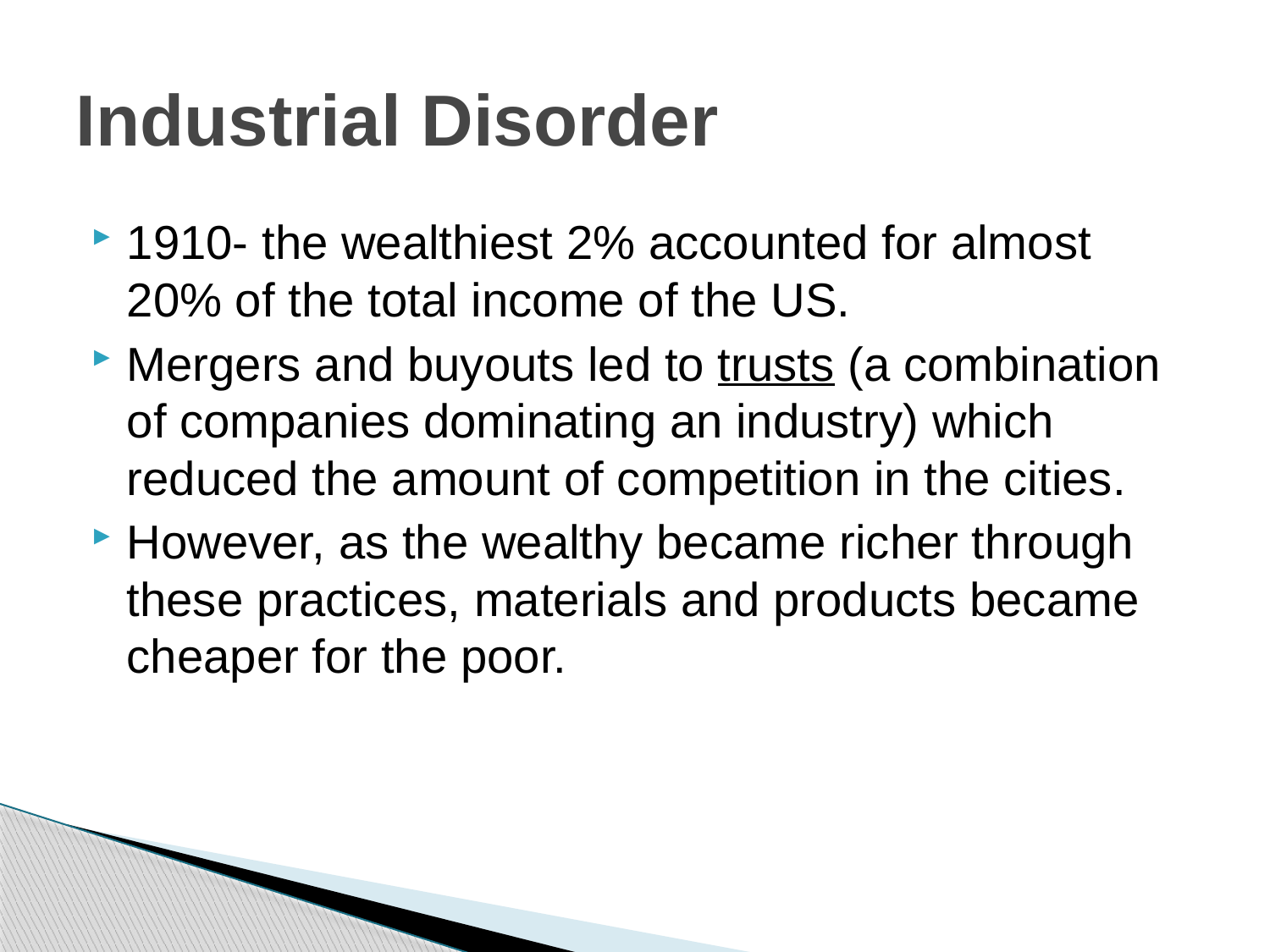

# Industrial Disorder
1910- the wealthiest 2% accounted for almost 20% of the total income of the US.
Mergers and buyouts led to trusts (a combination of companies dominating an industry) which reduced the amount of competition in the cities.
However, as the wealthy became richer through these practices, materials and products became cheaper for the poor.